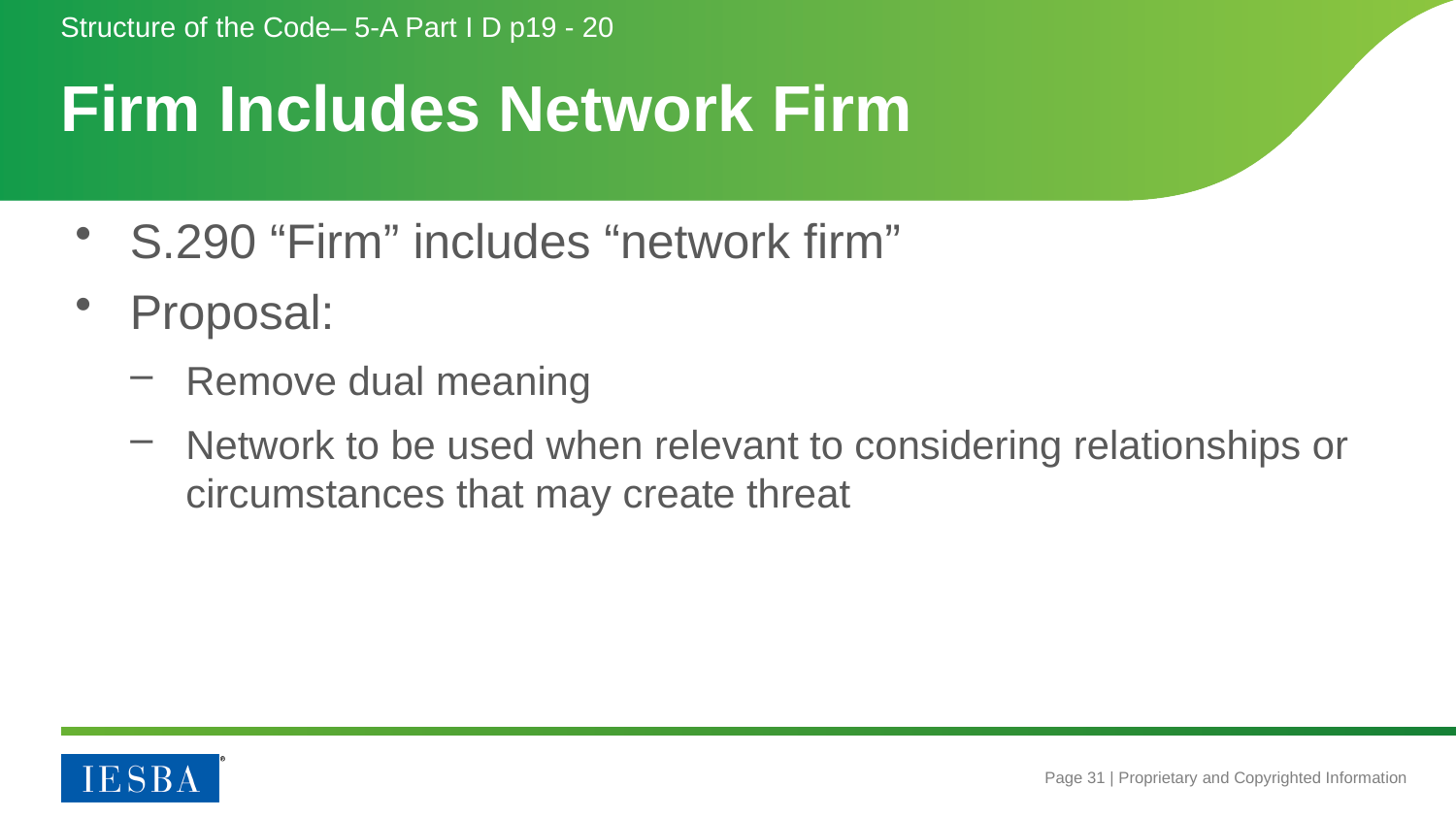

Structure of the Code– 5-A Part I D p19 - 20

# Firm Includes Network Firm
S.290 “Firm” includes “network firm”
Proposal:
Remove dual meaning
Network to be used when relevant to considering relationships or circumstances that may create threat